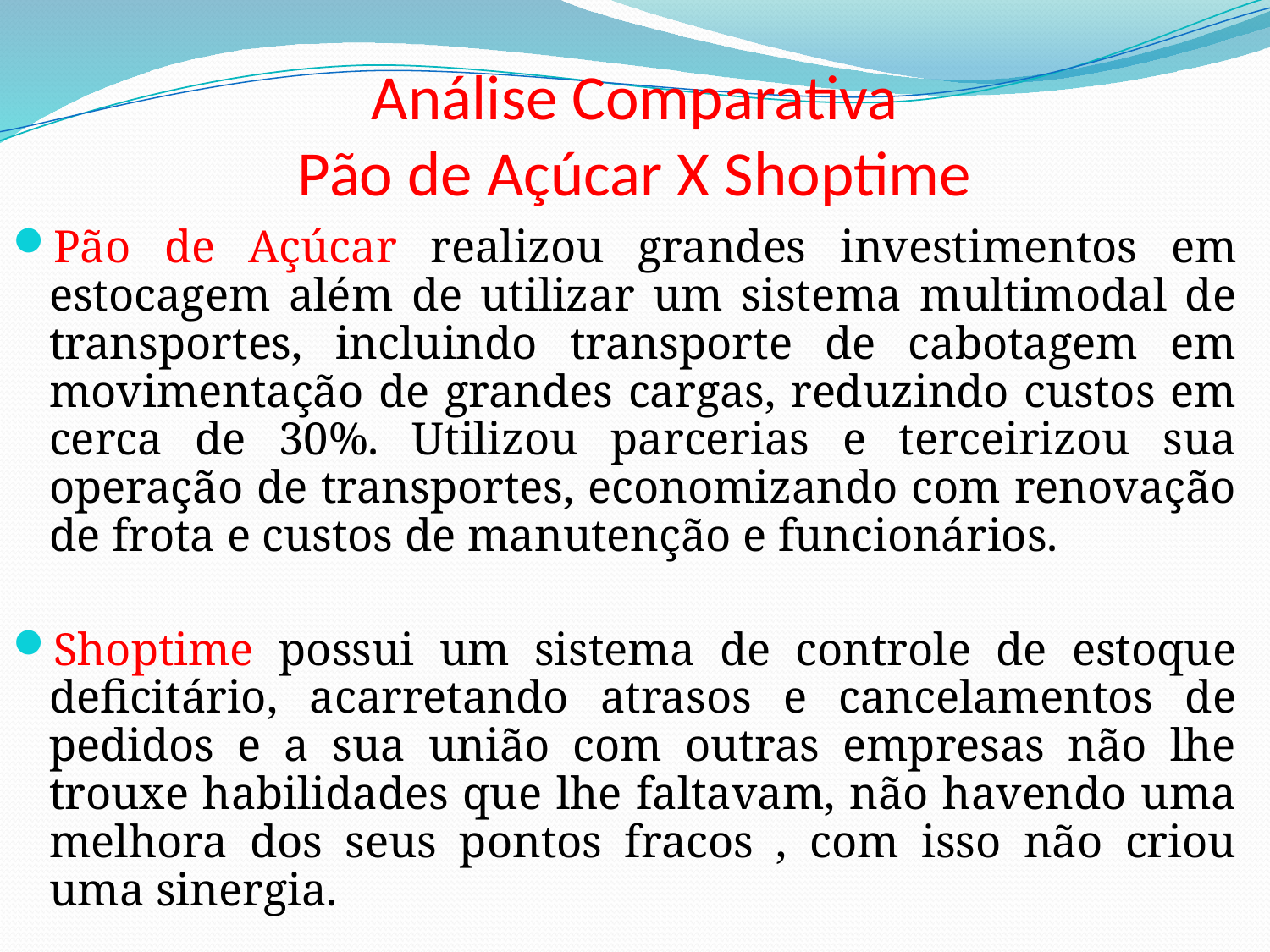

# Análise Comparativa Pão de Açúcar X Shoptime
Pão de Açúcar realizou grandes investimentos em estocagem além de utilizar um sistema multimodal de transportes, incluindo transporte de cabotagem em movimentação de grandes cargas, reduzindo custos em cerca de 30%. Utilizou parcerias e terceirizou sua operação de transportes, economizando com renovação de frota e custos de manutenção e funcionários.

Shoptime possui um sistema de controle de estoque deficitário, acarretando atrasos e cancelamentos de pedidos e a sua união com outras empresas não lhe trouxe habilidades que lhe faltavam, não havendo uma melhora dos seus pontos fracos , com isso não criou uma sinergia.